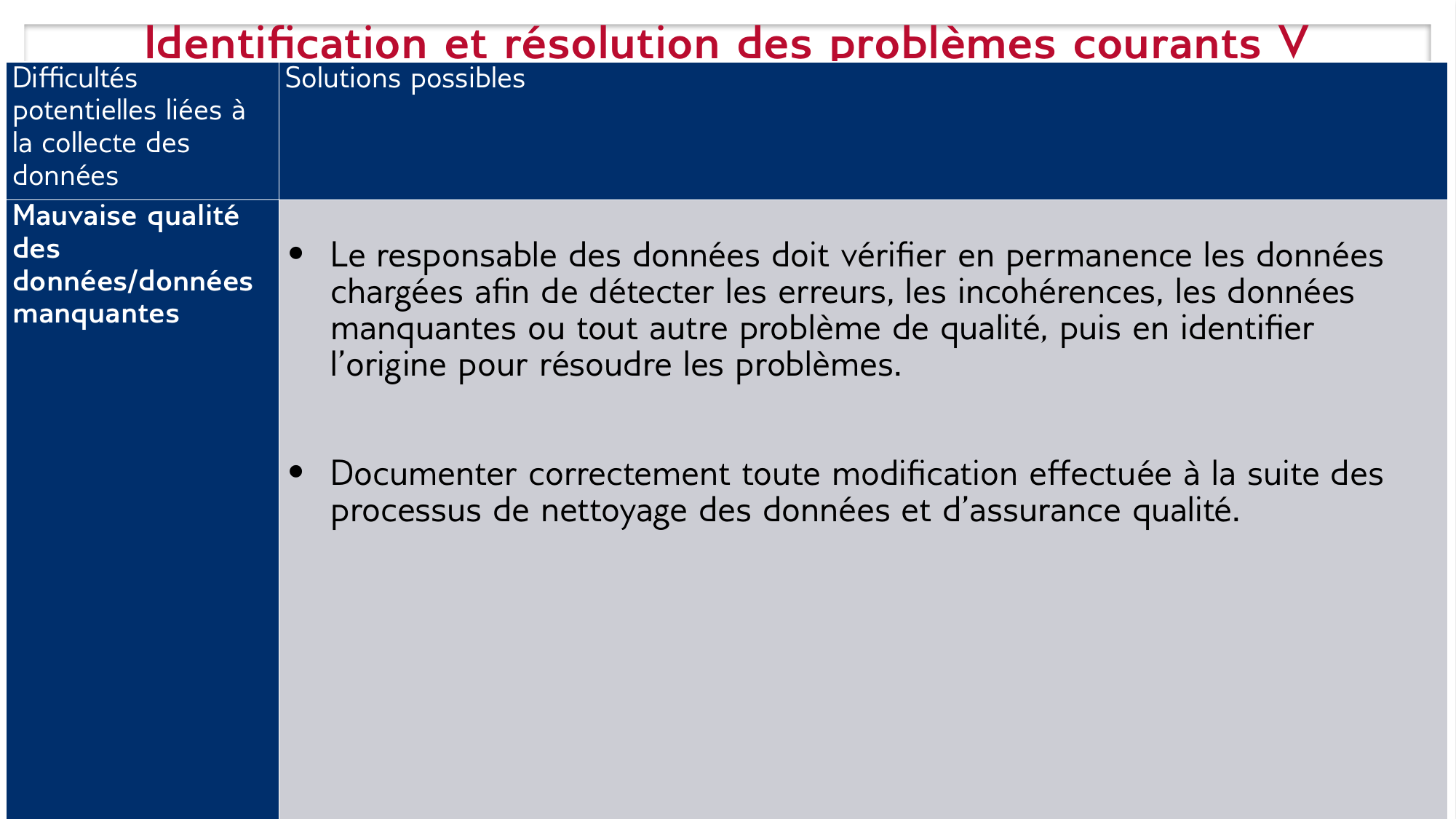

4/11/2019
                    INSÉRER LE PIED DE PAGE ICI
10
# Identification et résolution des problèmes courants V
| Difficultés potentielles liées à la collecte des données | Solutions possibles |
| --- | --- |
| Mauvaise qualité des données/données manquantes | Le responsable des données doit vérifier en permanence les données chargées afin de détecter les erreurs, les incohérences, les données manquantes ou tout autre problème de qualité, puis en identifier l’origine pour résoudre les problèmes. Documenter correctement toute modification effectuée à la suite des processus de nettoyage des données et d’assurance qualité. |